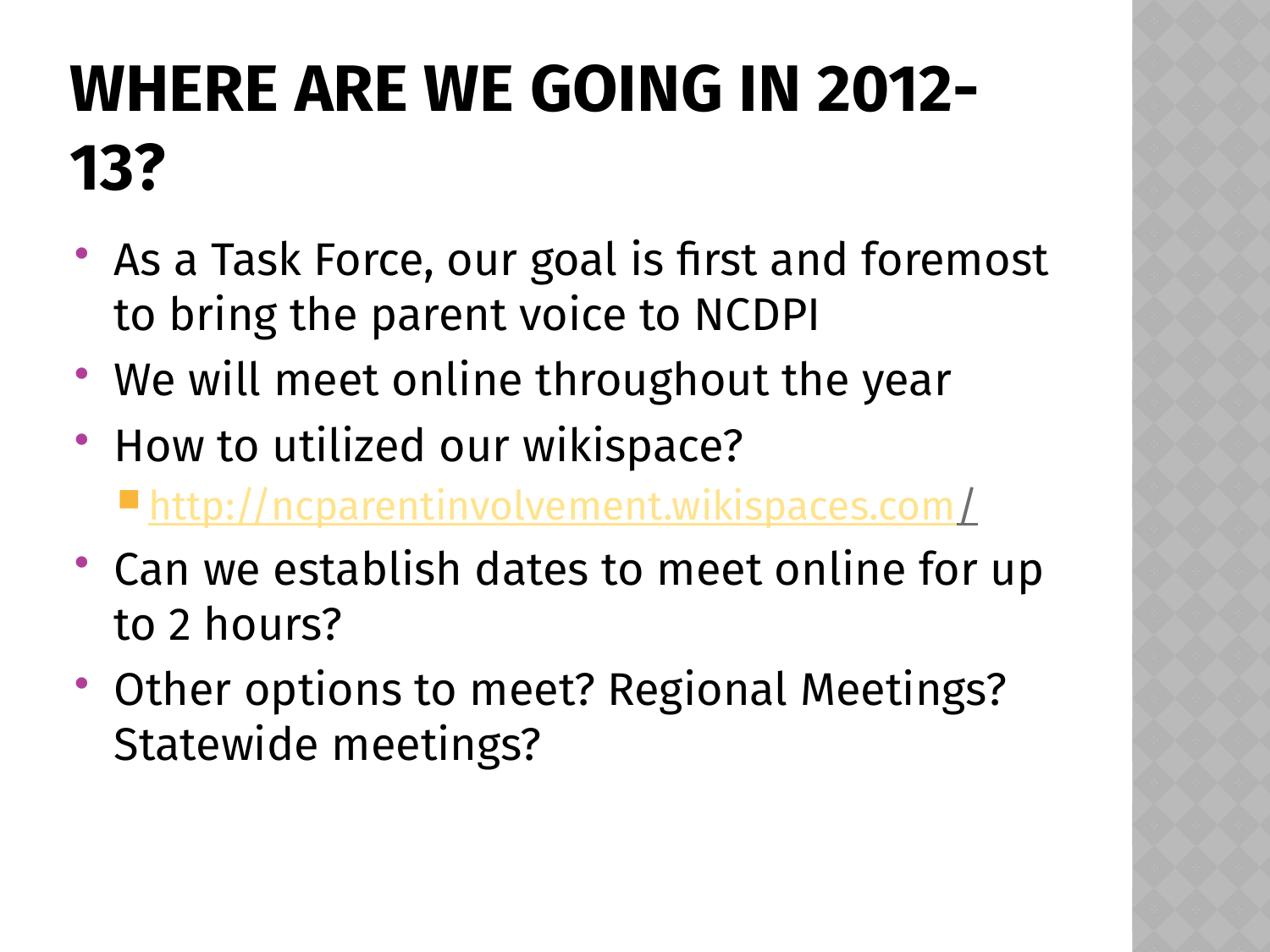

# Where are we going in 2012-13?
As a Task Force, our goal is first and foremost to bring the parent voice to NCDPI
We will meet online throughout the year
How to utilized our wikispace?
http://ncparentinvolvement.wikispaces.com/
Can we establish dates to meet online for up to 2 hours?
Other options to meet? Regional Meetings? Statewide meetings?